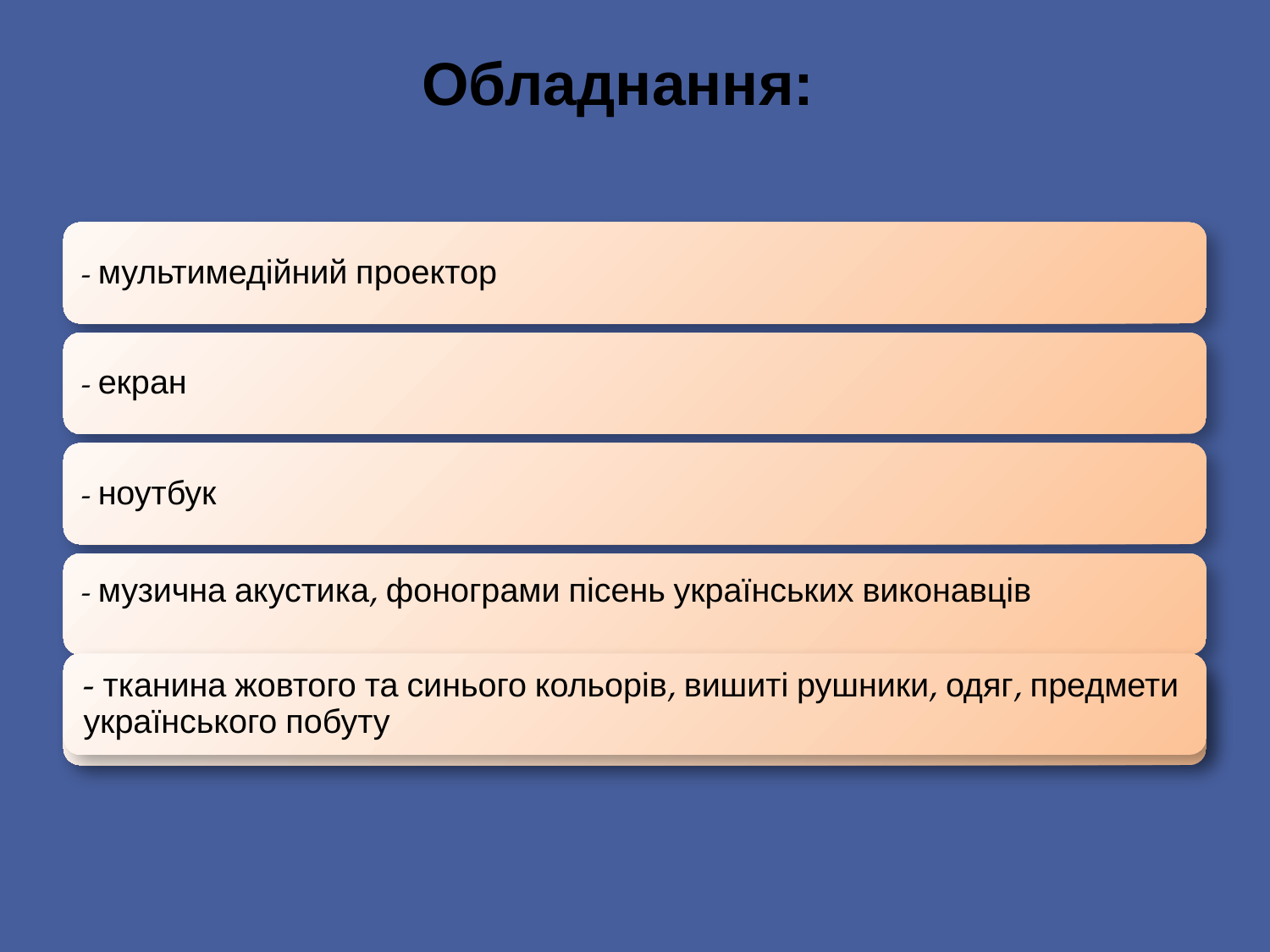

# Обладнання:
- мультимедійний проектор
- екран
- ноутбук
- музична акустика, фонограми пісень українських виконавців

- тканина жовтого та синього кольорів, вишиті рушники, одяг, предмети українського побуту